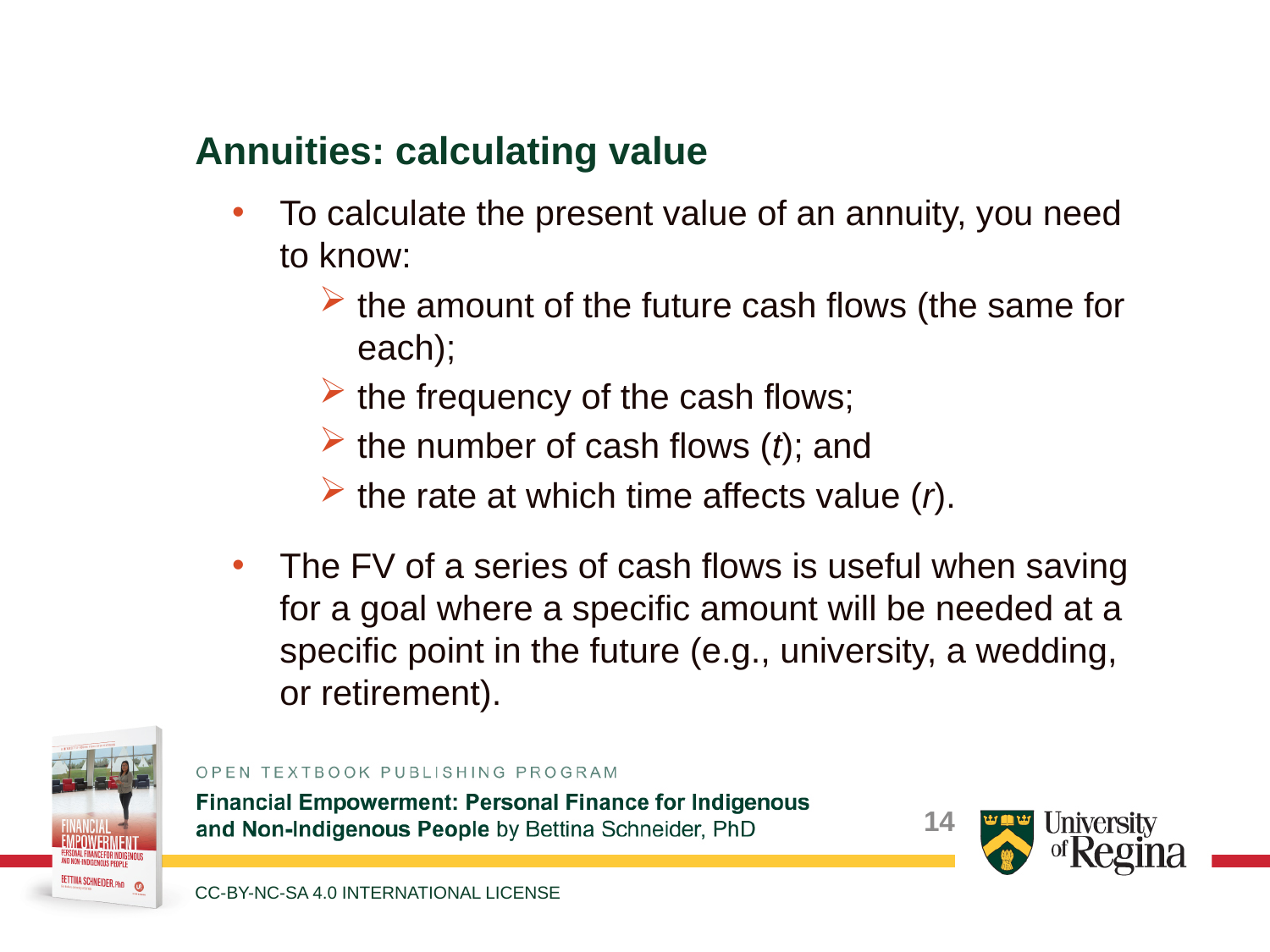

Annuities: calculating value
To calculate the present value of an annuity, you need to know:
the amount of the future cash flows (the same for each);
the frequency of the cash flows;
the number of cash flows (t); and
the rate at which time affects value (r).
The FV of a series of cash flows is useful when saving for a goal where a specific amount will be needed at a specific point in the future (e.g., university, a wedding, or retirement).
CC-BY-NC-SA 4.0 INTERNATIONAL LICENSE